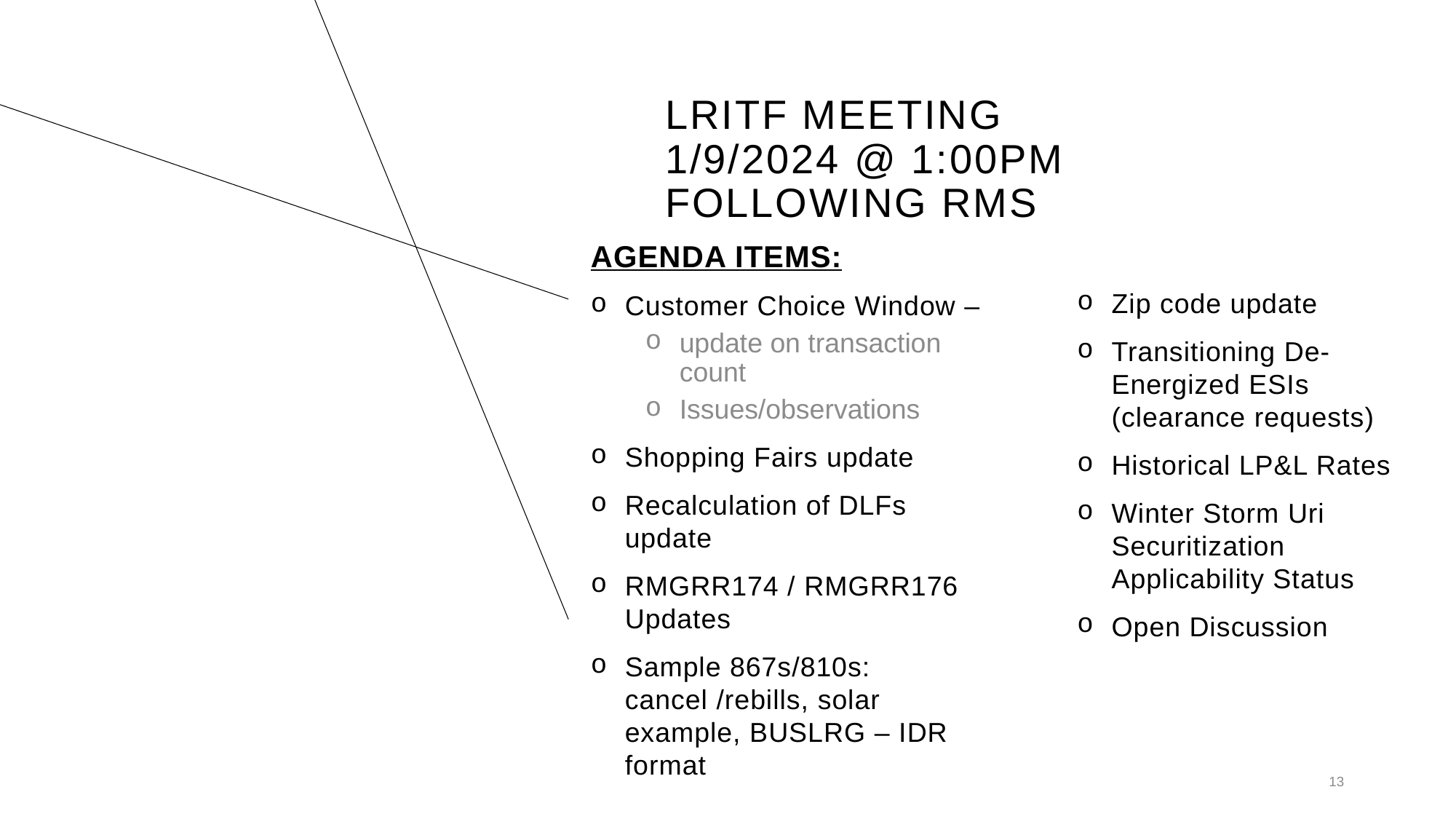

# Lritf meeting 1/9/2024 @ 1:00PM following RMS
AGENDA ITEMS:
Customer Choice Window –
update on transaction count
Issues/observations
Shopping Fairs update
Recalculation of DLFs update
RMGRR174 / RMGRR176 Updates
Sample 867s/810s:  cancel /rebills, solar example, BUSLRG – IDR format

Zip code update
Transitioning De-Energized ESIs (clearance requests)
Historical LP&L Rates
Winter Storm Uri Securitization Applicability Status
Open Discussion
13